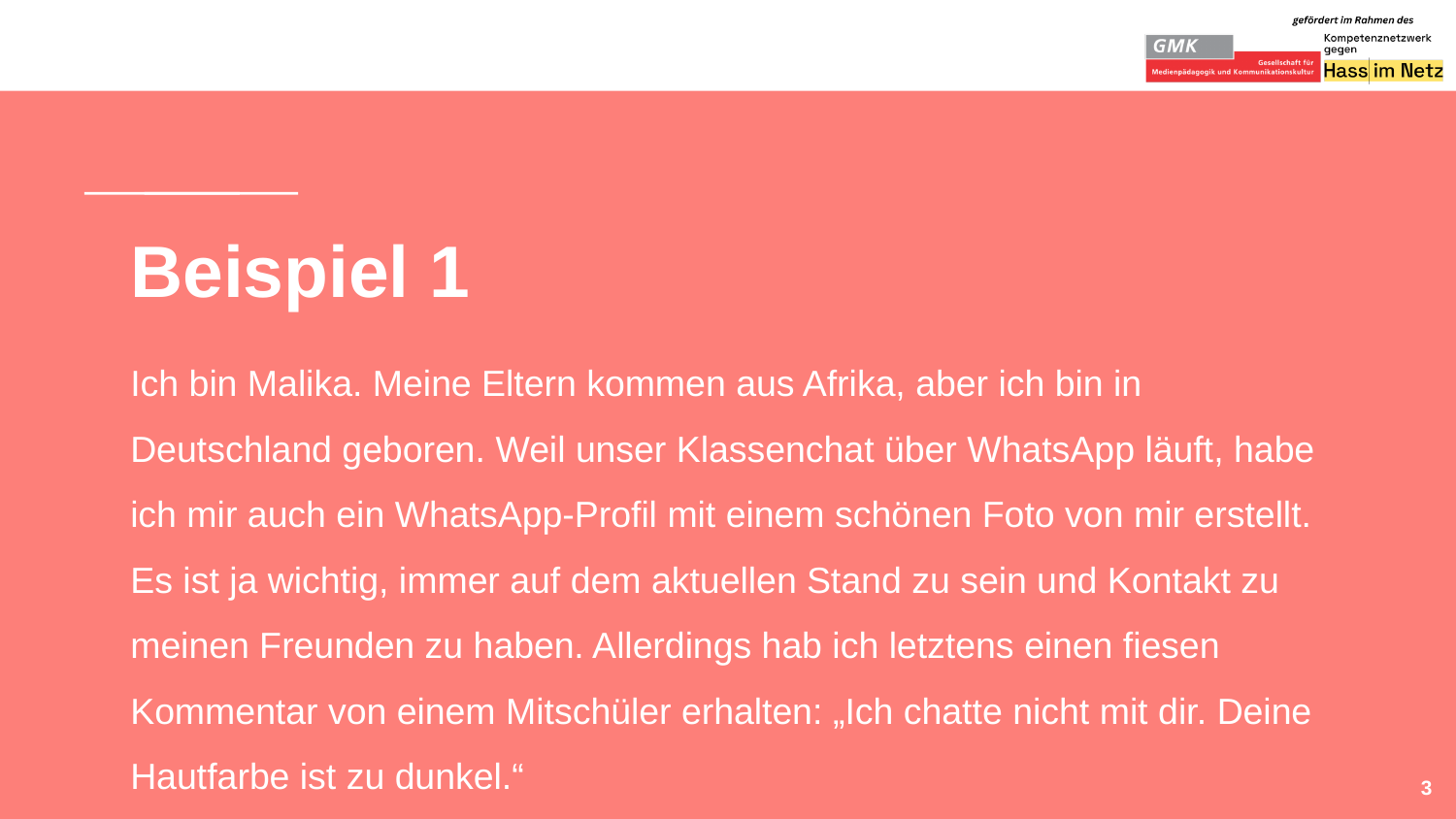

# Beispiel 1
Ich bin Malika. Meine Eltern kommen aus Afrika, aber ich bin in Deutschland geboren. Weil unser Klassenchat über WhatsApp läuft, habe ich mir auch ein WhatsApp-Profil mit einem schönen Foto von mir erstellt. Es ist ja wichtig, immer auf dem aktuellen Stand zu sein und Kontakt zu meinen Freunden zu haben. Allerdings hab ich letztens einen fiesen Kommentar von einem Mitschüler erhalten: „Ich chatte nicht mit dir. Deine Hautfarbe ist zu dunkel.“
3